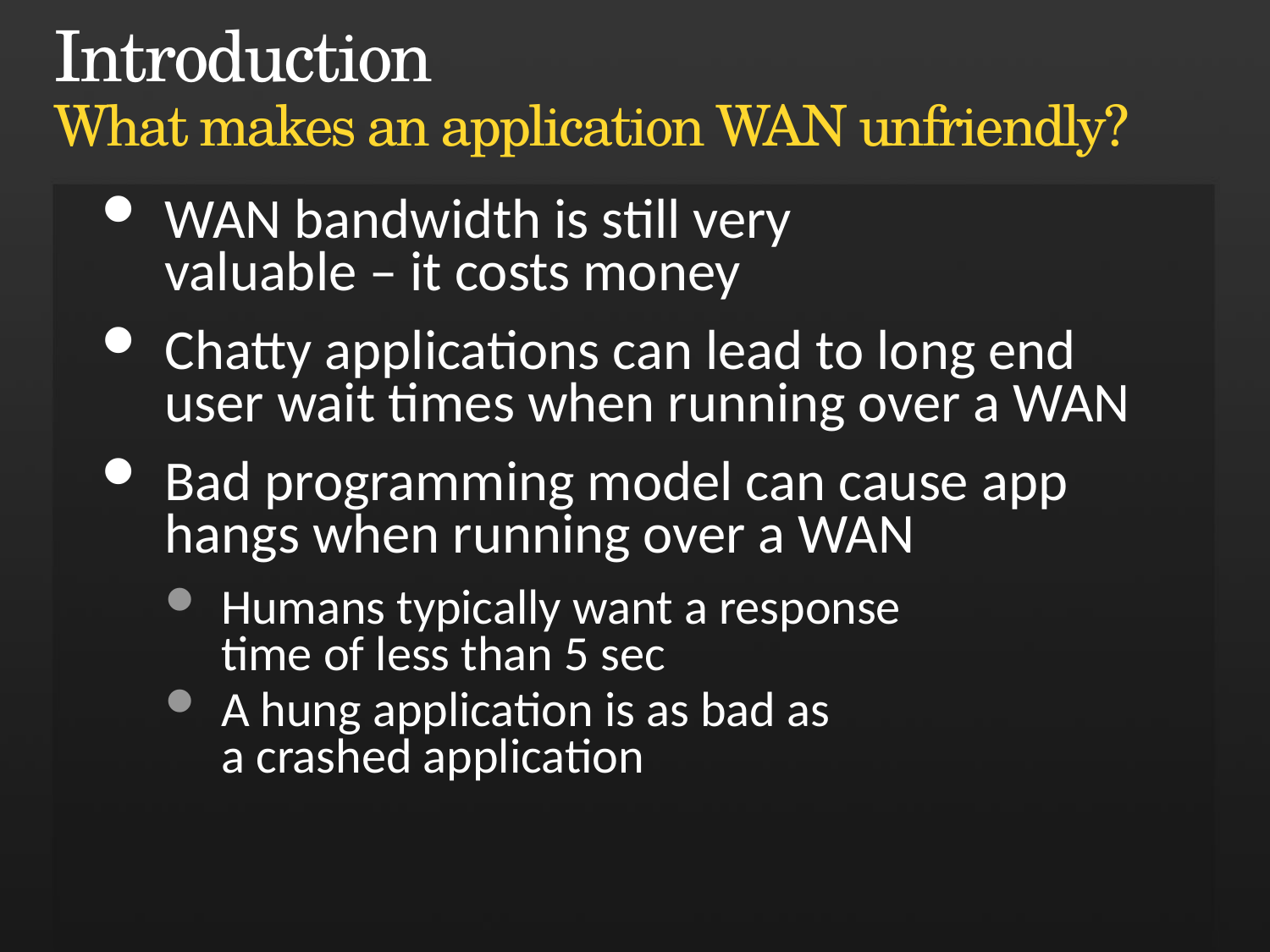

# Introduction What makes an application WAN unfriendly?
WAN bandwidth is still very
valuable – it costs money
Chatty applications can lead to long end user wait times when running over a WAN
Bad programming model can cause app hangs when running over a WAN
Humans typically want a response
time of less than 5 sec
A hung application is as bad as
a crashed application